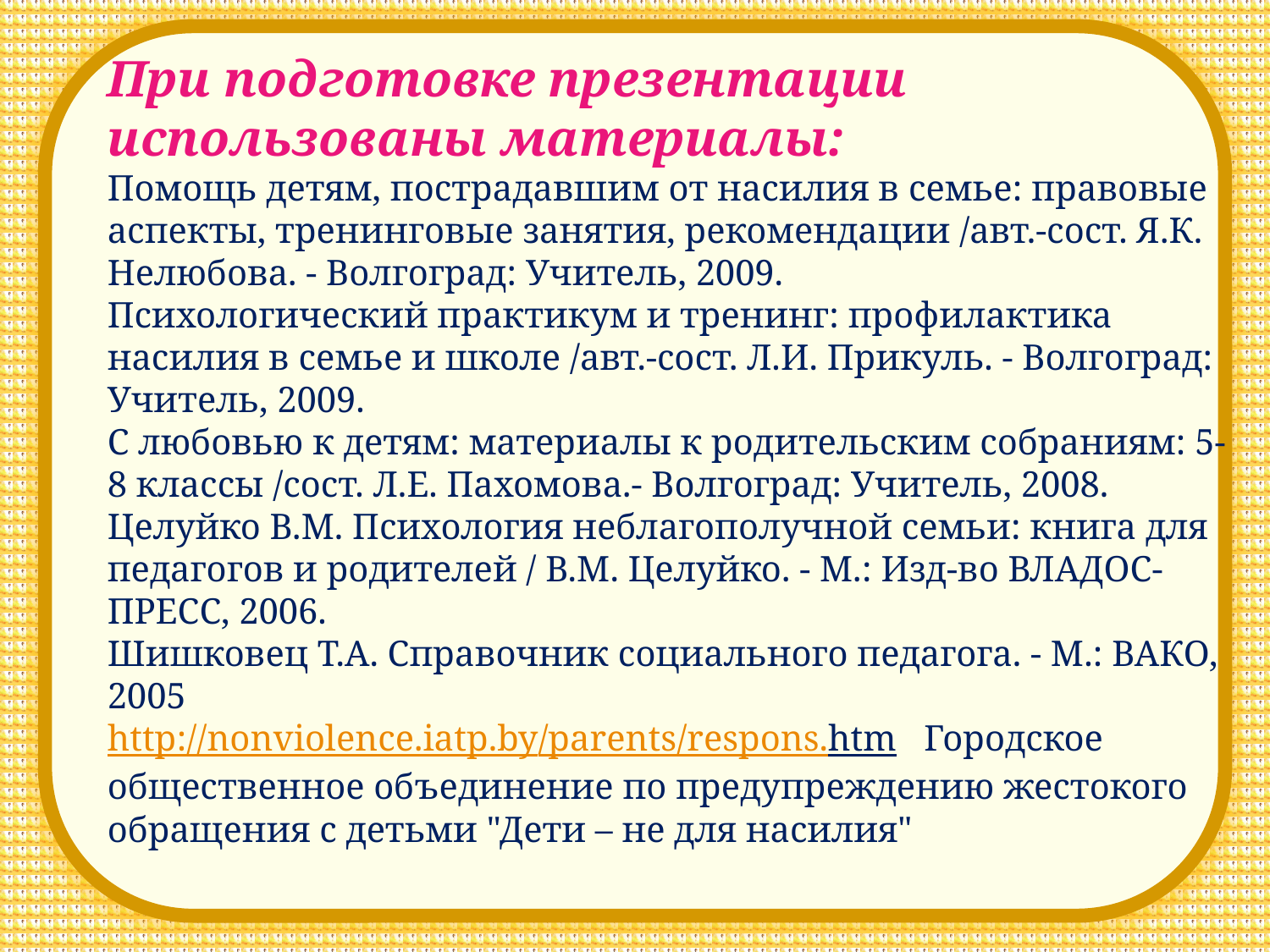

При подготовке презентации использованы материалы:
Помощь детям, пострадавшим от насилия в семье: правовые аспекты, тренинговые занятия, рекомендации /авт.-сост. Я.К. Нелюбова. - Волгоград: Учитель, 2009.
Психологический практикум и тренинг: профилактика насилия в семье и школе /авт.-сост. Л.И. Прикуль. - Волгоград: Учитель, 2009.
С любовью к детям: материалы к родительским собраниям: 5-8 классы /сост. Л.Е. Пахомова.- Волгоград: Учитель, 2008.
Целуйко В.М. Психология неблагополучной семьи: книга для педагогов и родителей / В.М. Целуйко. - М.: Изд-во ВЛАДОС-ПРЕСС, 2006.
Шишковец Т.А. Справочник социального педагога. - М.: ВАКО, 2005
http://nonviolence.iatp.by/parents/respons.htm   Городское общественное объединение по предупреждению жестокого обращения с детьми "Дети – не для насилия"